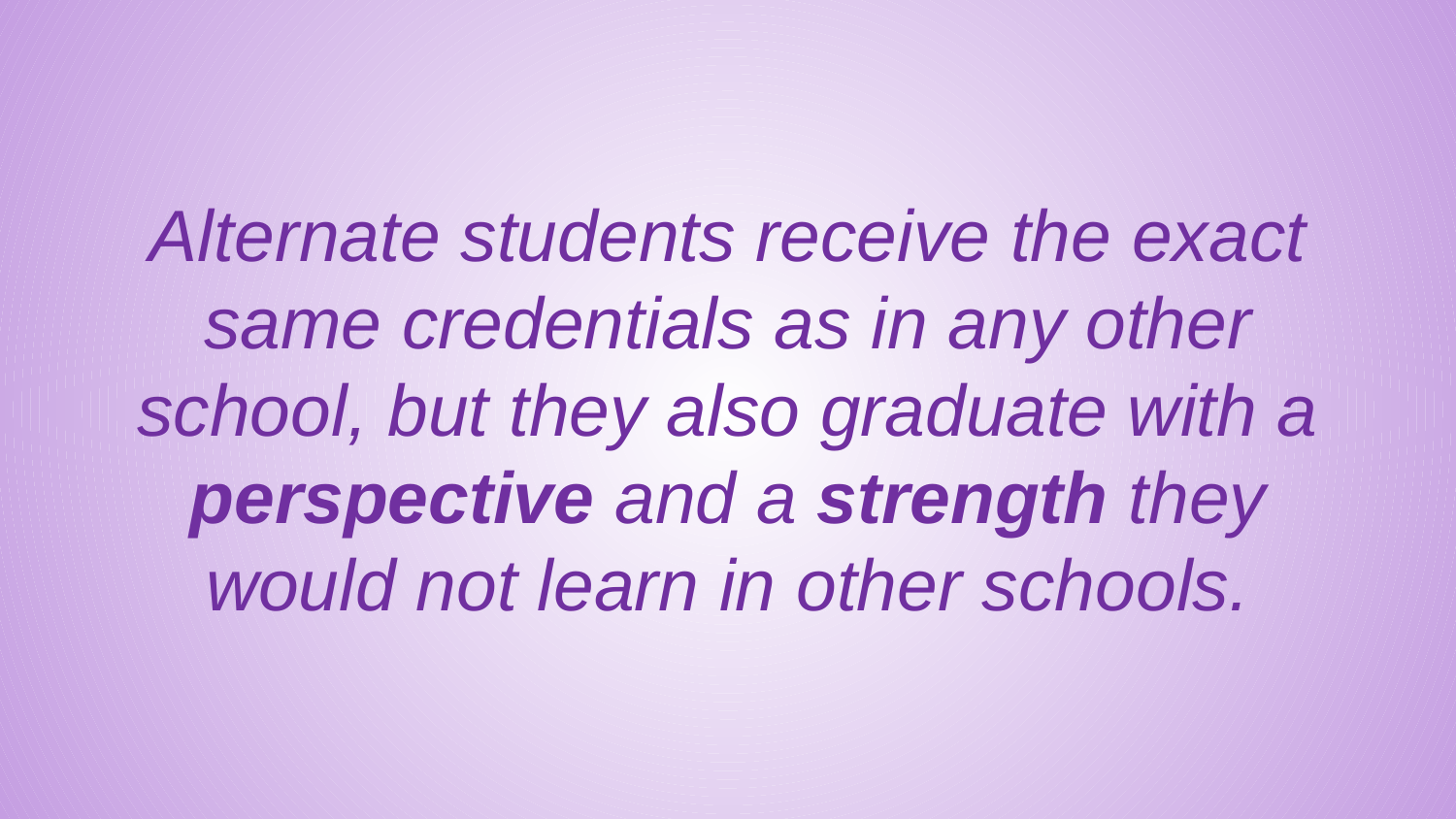

Alternate students receive the exact same credentials as in any other school, but they also graduate with a perspective and a strength they would not learn in other schools.